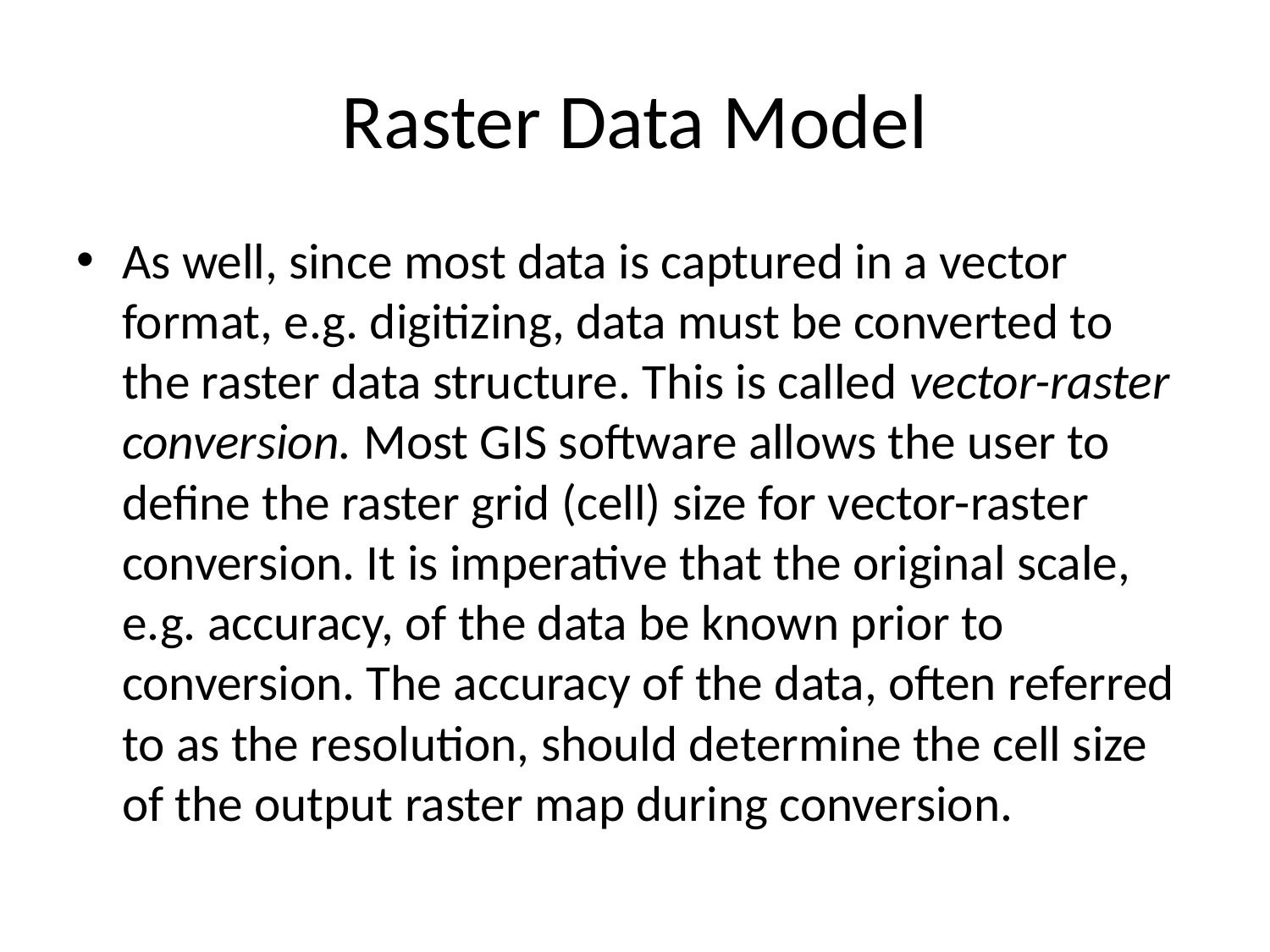

# Raster Data Model
As well, since most data is captured in a vector format, e.g. digitizing, data must be converted to the raster data structure. This is called vector-raster conversion. Most GIS software allows the user to define the raster grid (cell) size for vector-raster conversion. It is imperative that the original scale, e.g. accuracy, of the data be known prior to conversion. The accuracy of the data, often referred to as the resolution, should determine the cell size of the output raster map during conversion.